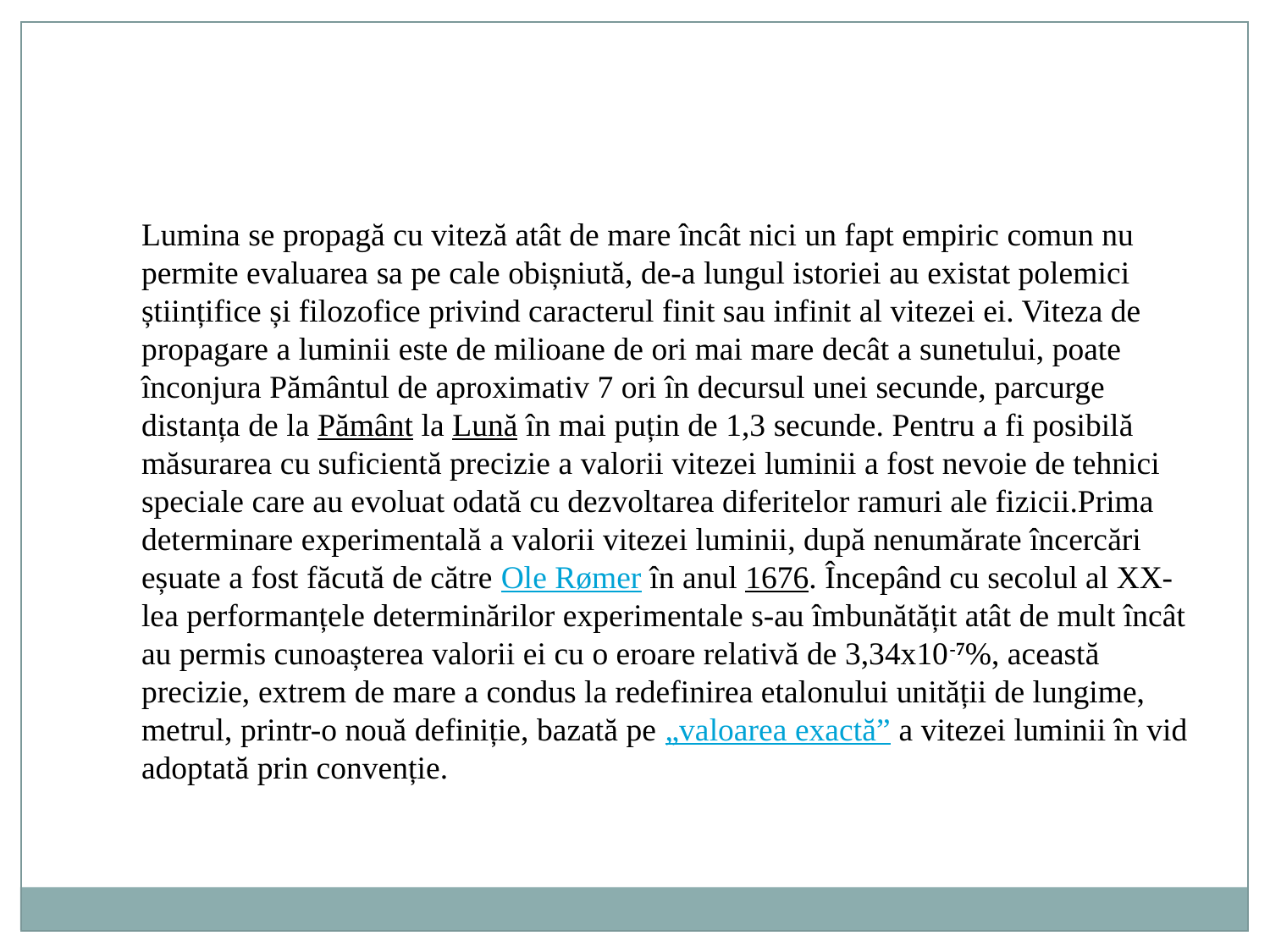

Lumina se propagă cu viteză atât de mare încât nici un fapt empiric comun nu permite evaluarea sa pe cale obișniută, de-a lungul istoriei au existat polemici științifice și filozofice privind caracterul finit sau infinit al vitezei ei. Viteza de propagare a luminii este de milioane de ori mai mare decât a sunetului, poate înconjura Pământul de aproximativ 7 ori în decursul unei secunde, parcurge distanța de la Pământ la Lună în mai puțin de 1,3 secunde. Pentru a fi posibilă măsurarea cu suficientă precizie a valorii vitezei luminii a fost nevoie de tehnici speciale care au evoluat odată cu dezvoltarea diferitelor ramuri ale fizicii.Prima determinare experimentală a valorii vitezei luminii, după nenumărate încercări eșuate a fost făcută de către Ole Rømer în anul 1676. Începând cu secolul al XX-lea performanțele determinărilor experimentale s-au îmbunătățit atât de mult încât au permis cunoașterea valorii ei cu o eroare relativă de 3,34x10-7%, această precizie, extrem de mare a condus la redefinirea etalonului unității de lungime, metrul, printr-o nouă definiție, bazată pe „valoarea exactă” a vitezei luminii în vid adoptată prin convenție.